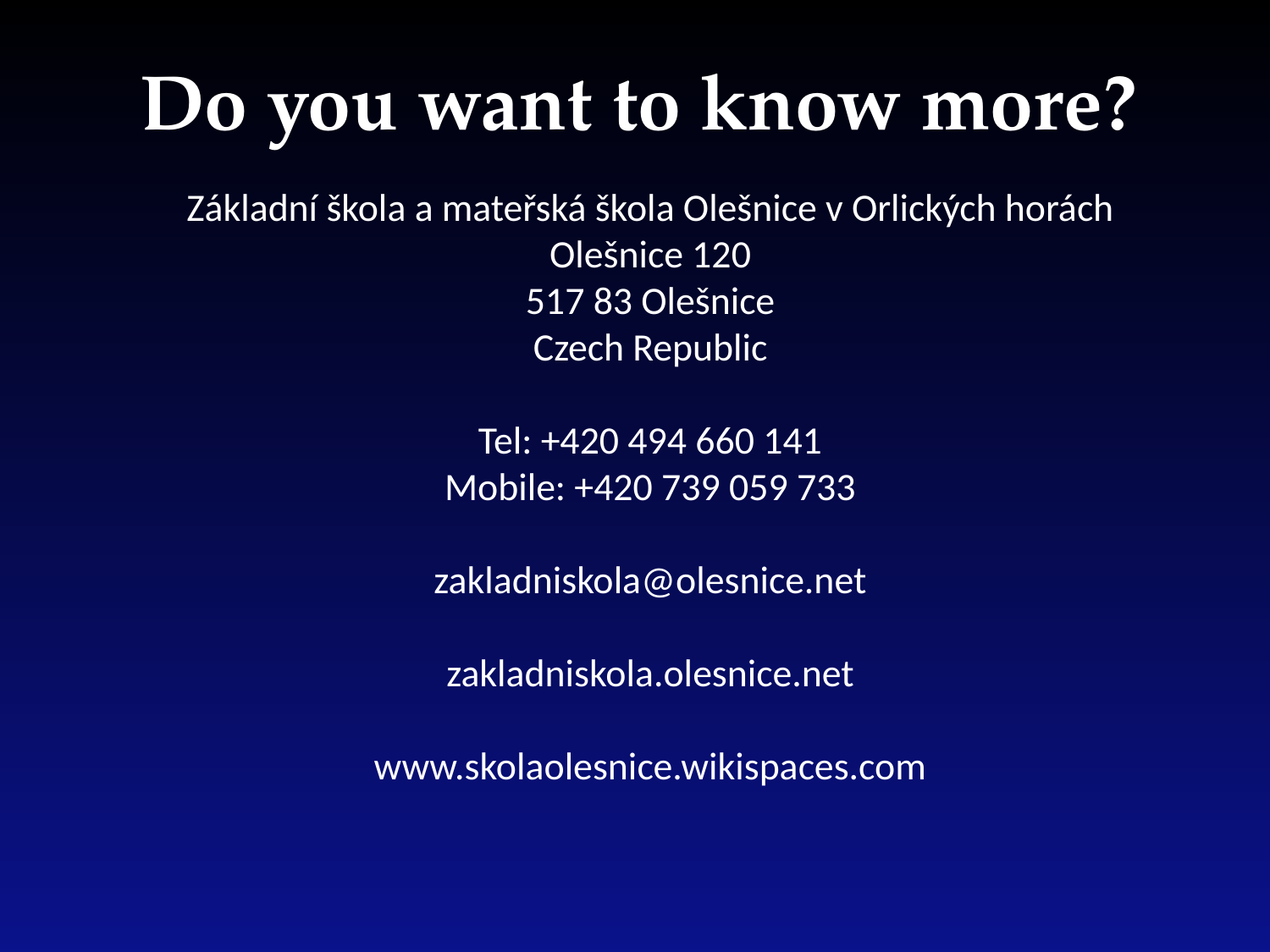

Do you want to know more?
Základní škola a mateřská škola Olešnice v Orlických horách
Olešnice 120
517 83 Olešnice
Czech Republic

Tel: +420 494 660 141
Mobile: +420 739 059 733

zakladniskola@olesnice.net

zakladniskola.olesnice.net

www.skolaolesnice.wikispaces.com